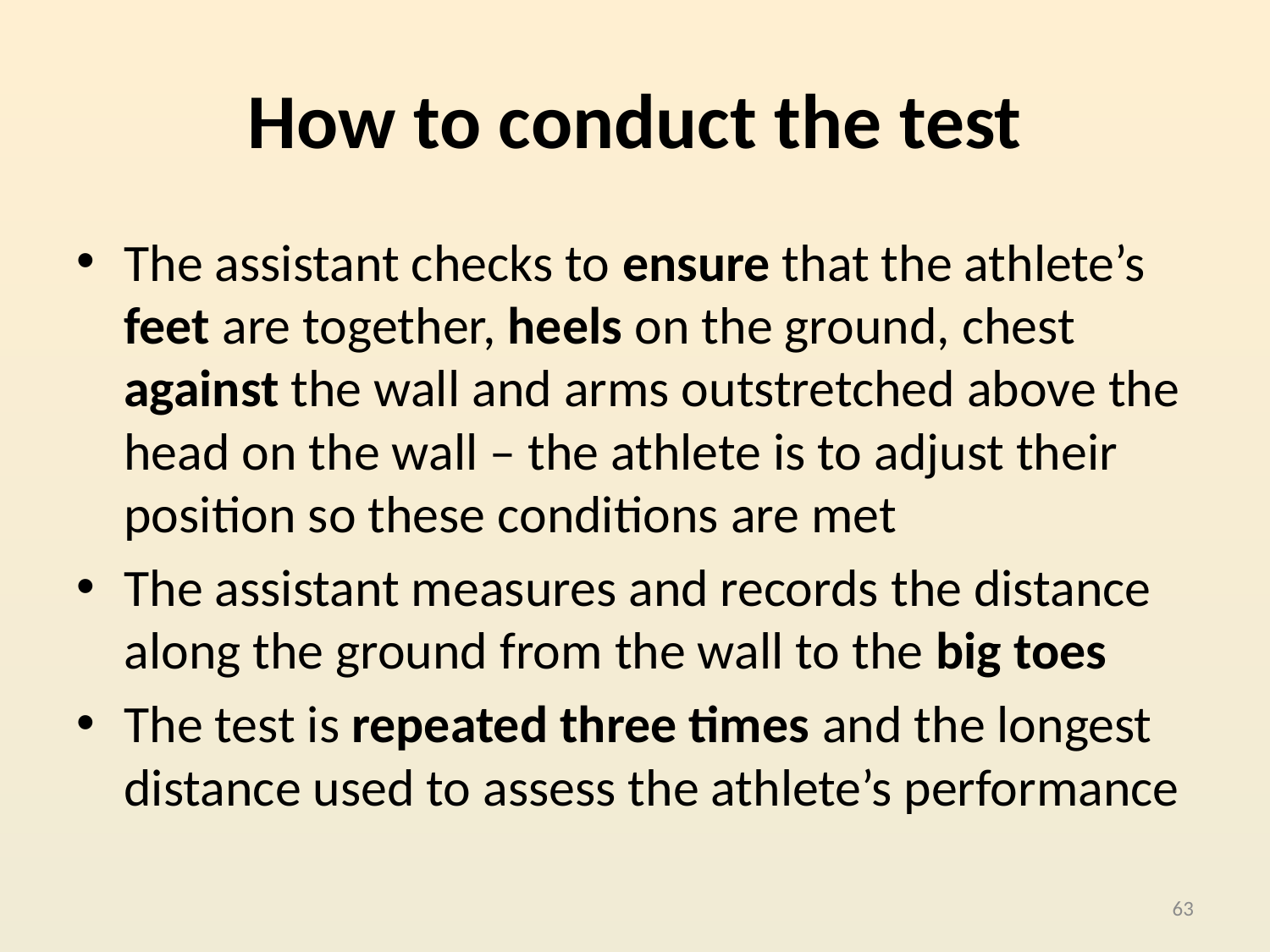

# How to conduct the test
The assistant checks to ensure that the athlete’s feet are together, heels on the ground, chest against the wall and arms outstretched above the head on the wall – the athlete is to adjust their position so these conditions are met
The assistant measures and records the distance along the ground from the wall to the big toes
The test is repeated three times and the longest distance used to assess the athlete’s performance

63